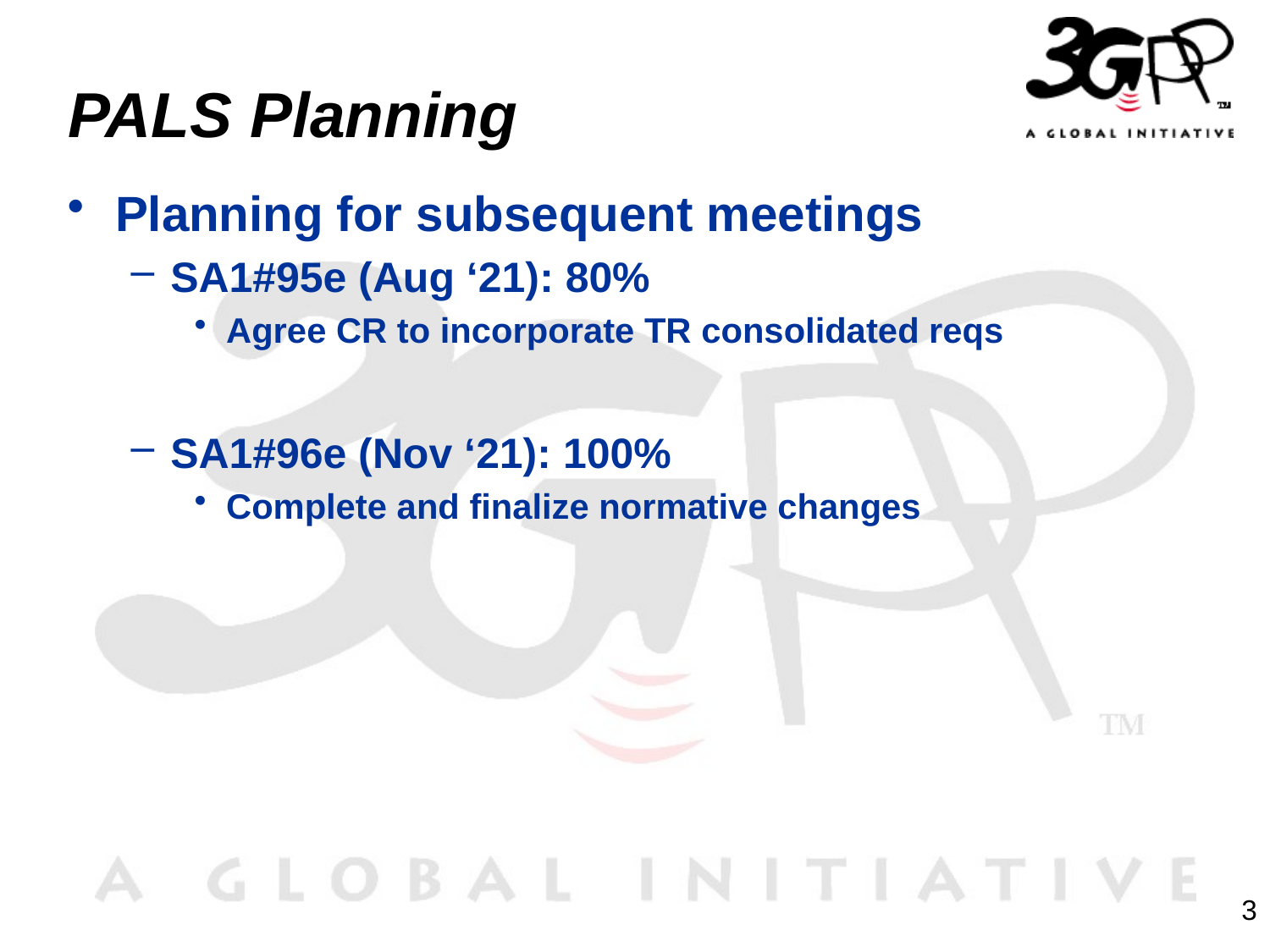

# PALS Planning
Planning for subsequent meetings
SA1#95e (Aug ‘21): 80%
Agree CR to incorporate TR consolidated reqs

SA1#96e (Nov ‘21): 100%
Complete and finalize normative changes
3